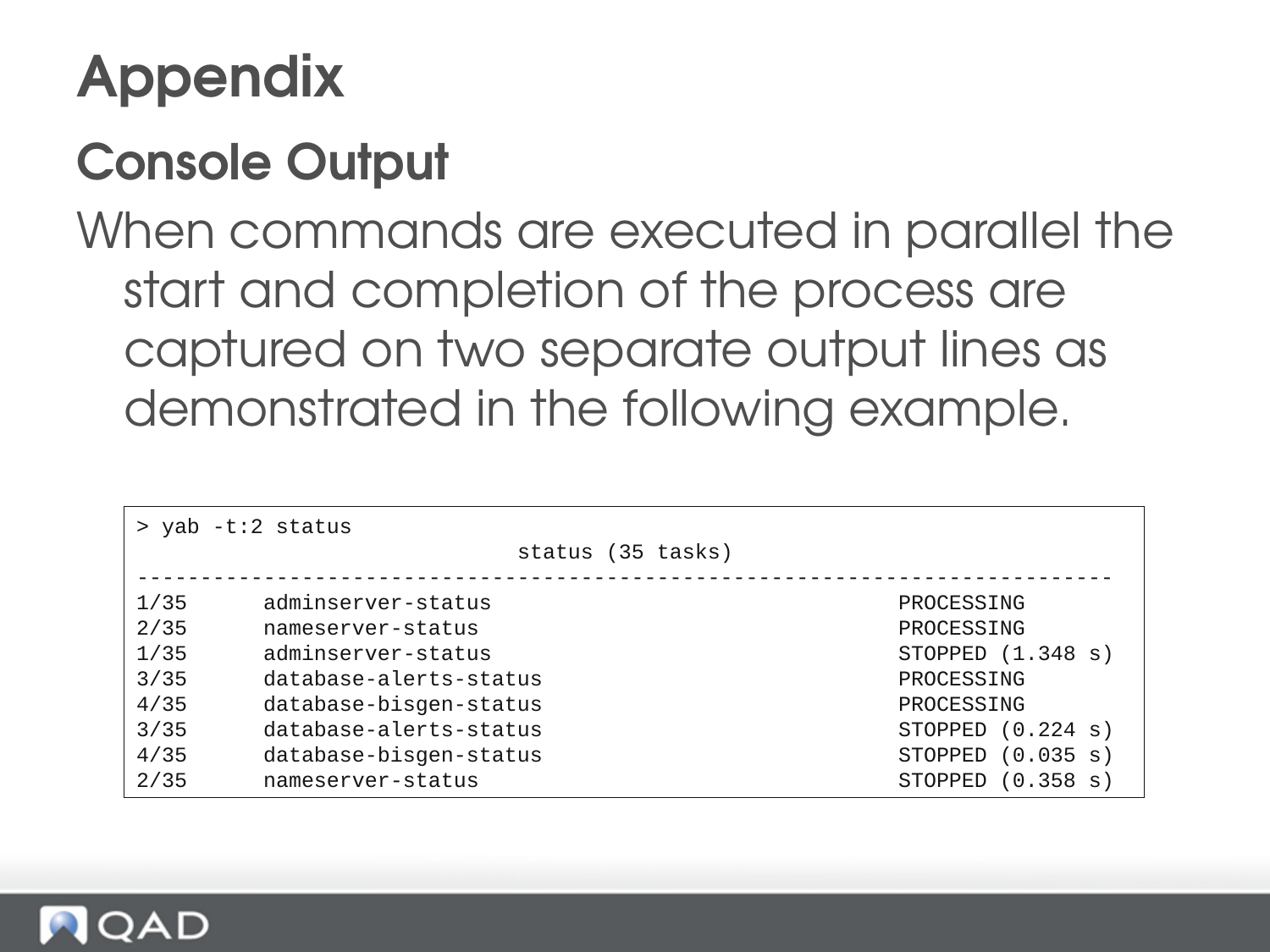

# Appendix
Console Output
When commands are executed in parallel the start and completion of the process are captured on two separate output lines as demonstrated in the following example.
> yab -t:2 status
			status (35 tasks)
-----------------------------------------------------------------------------
1/35 	adminserver-status 				PROCESSING
2/35 	nameserver-status 				PROCESSING
1/35 	adminserver-status 				STOPPED (1.348 s)
3/35 	database-alerts-status 			PROCESSING
4/35 	database-bisgen-status 			PROCESSING
3/35 	database-alerts-status 			STOPPED (0.224 s)
4/35 	database-bisgen-status 			STOPPED (0.035 s)
2/35 	nameserver-status 				STOPPED (0.358 s)